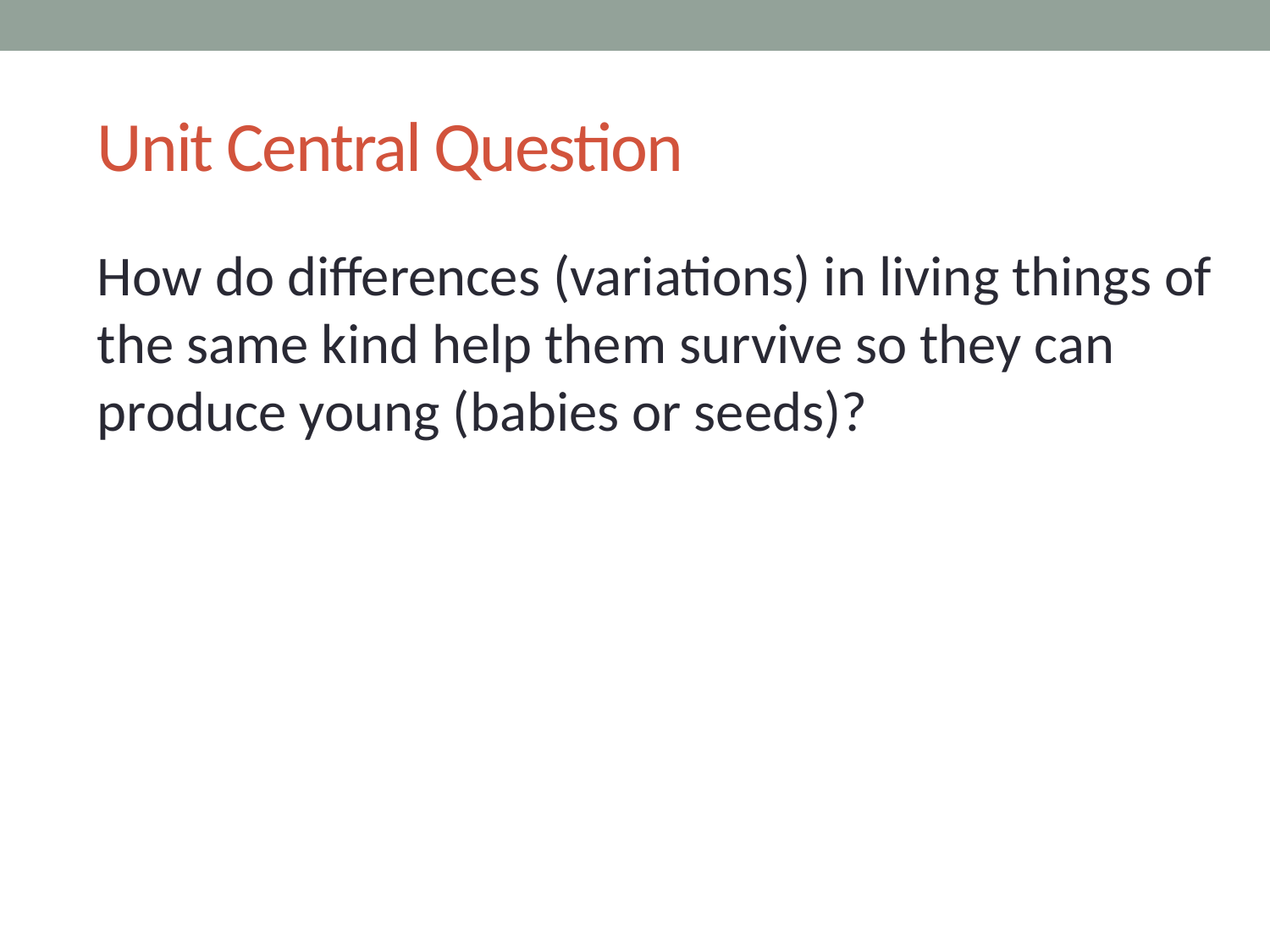

# Unit Central Question
How do differences (variations) in living things of the same kind help them survive so they can produce young (babies or seeds)?